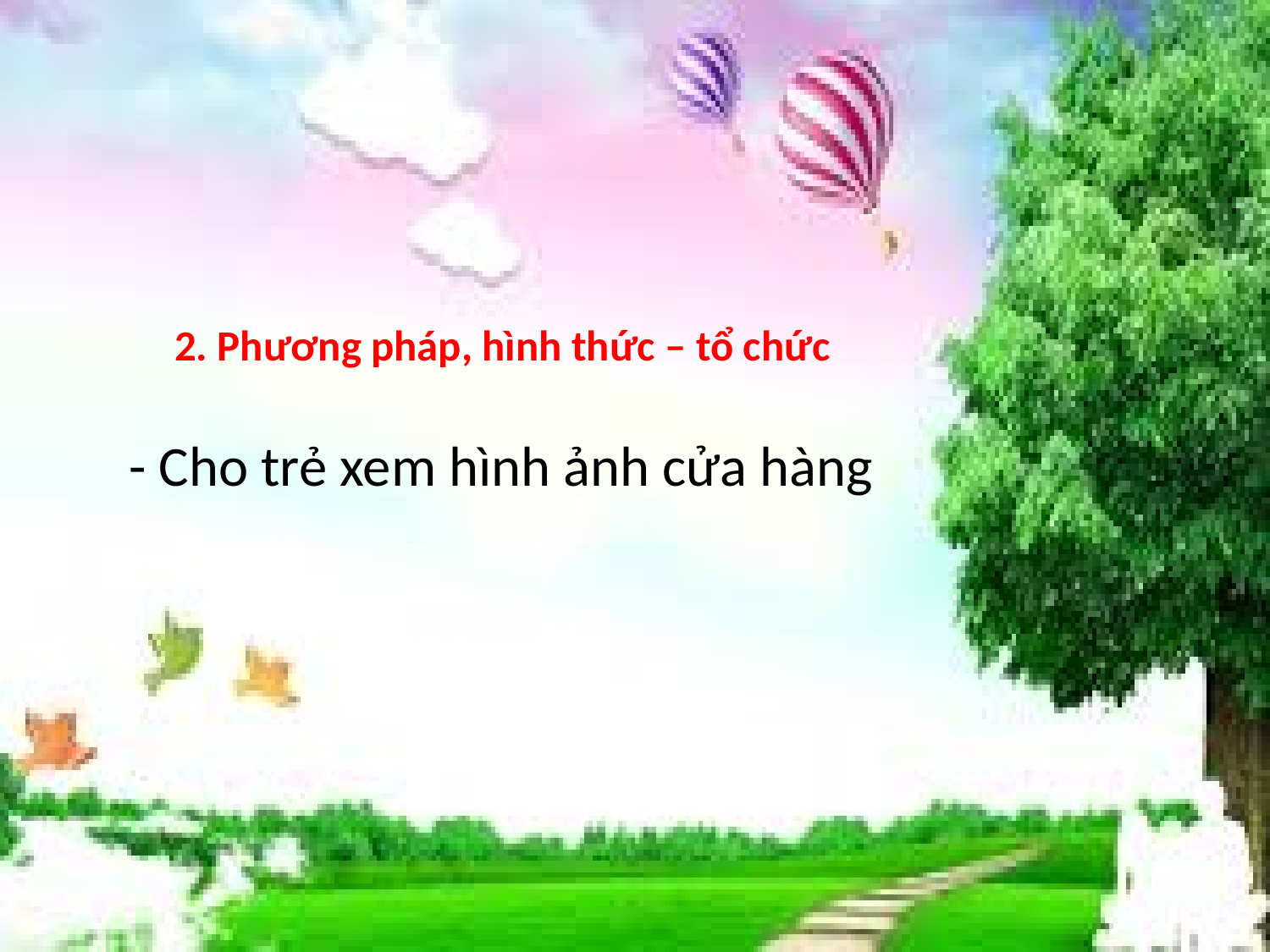

# 2. Phương pháp, hình thức – tổ chức
- Cho trẻ xem hình ảnh cửa hàng